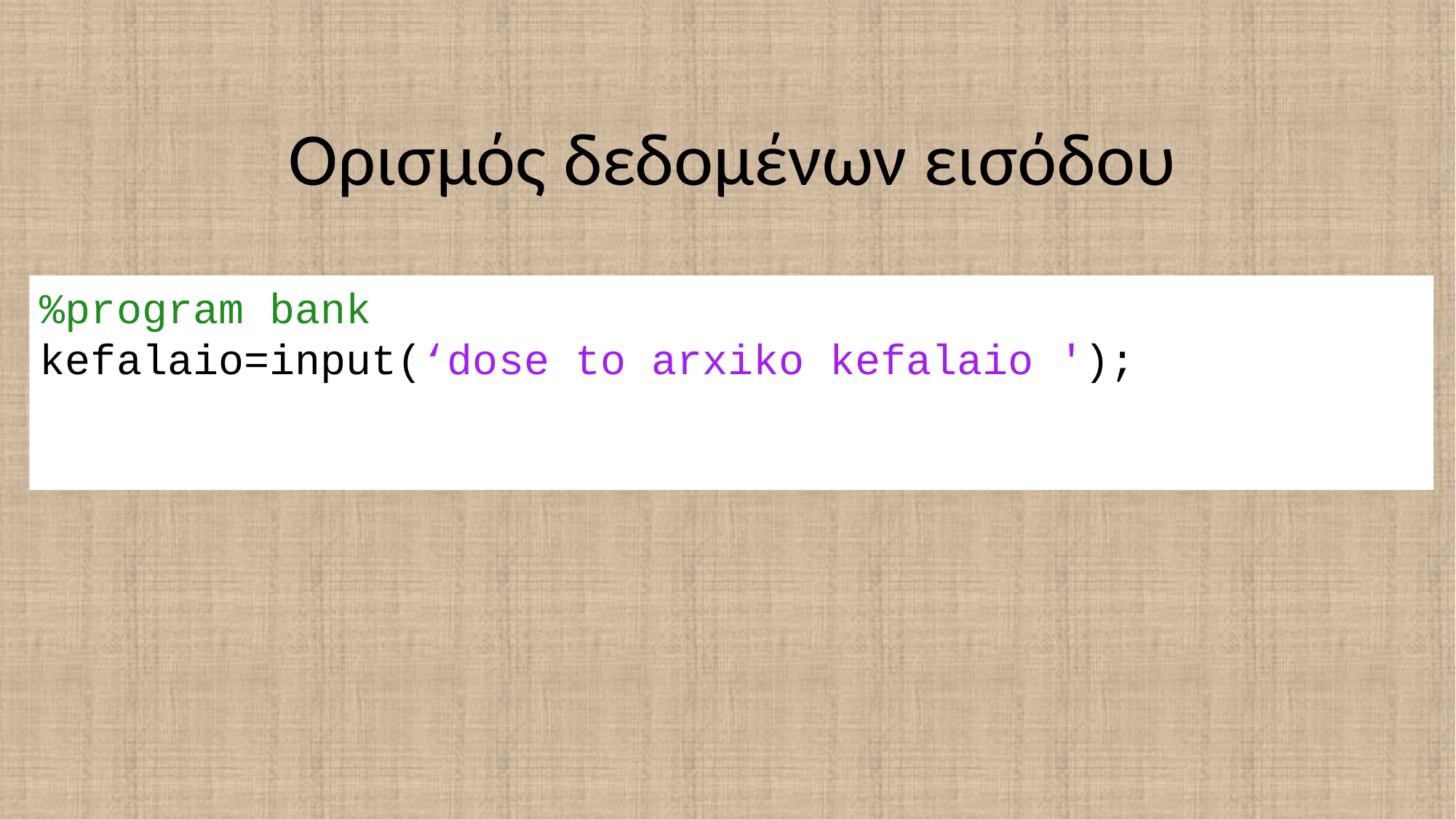

# Ορισμός δεδομένων εισόδου
%program bank
kefalaio=input(‘dose to arxiko kefalaio ');